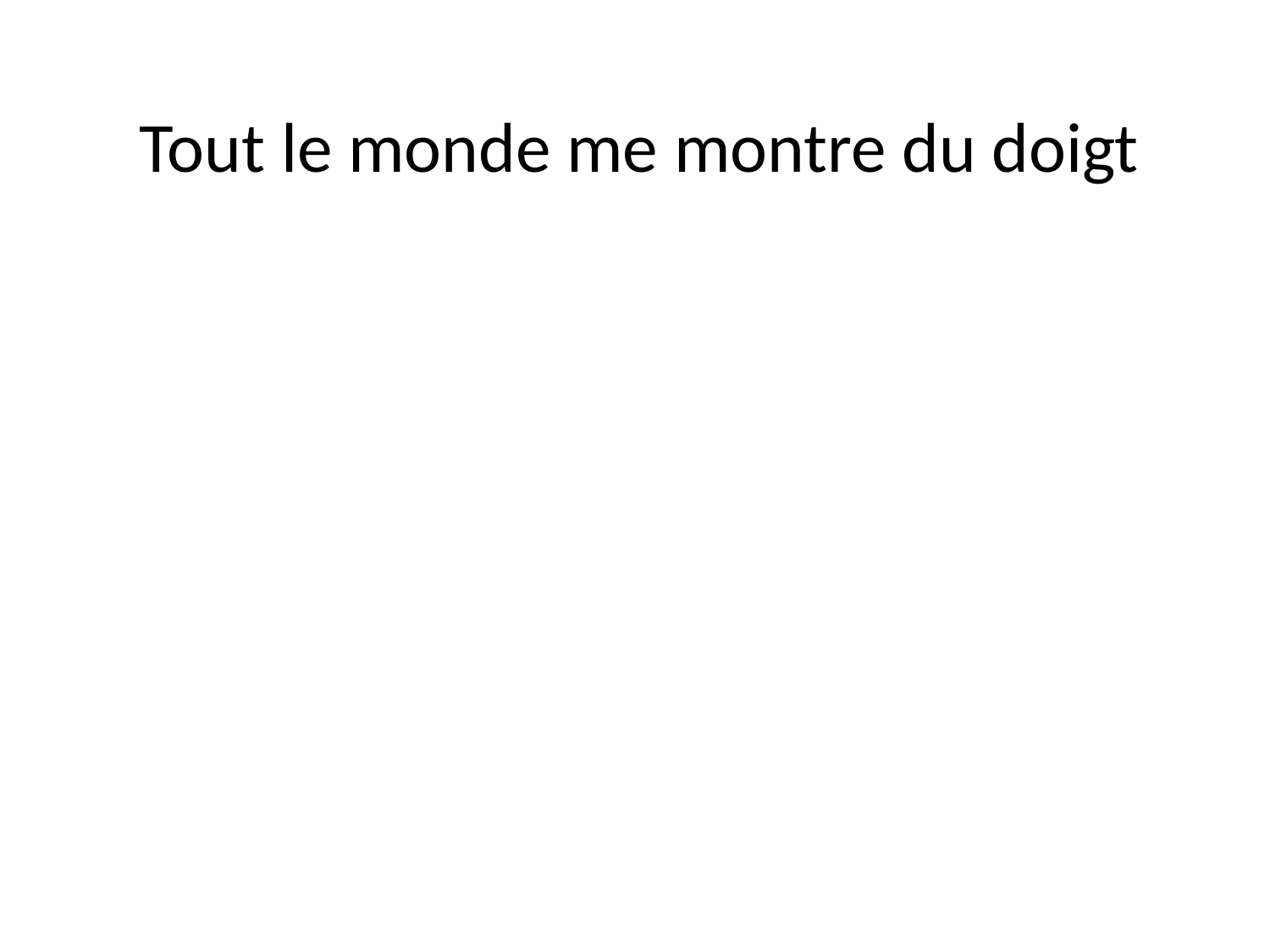

Tout le monde me montre du doigt